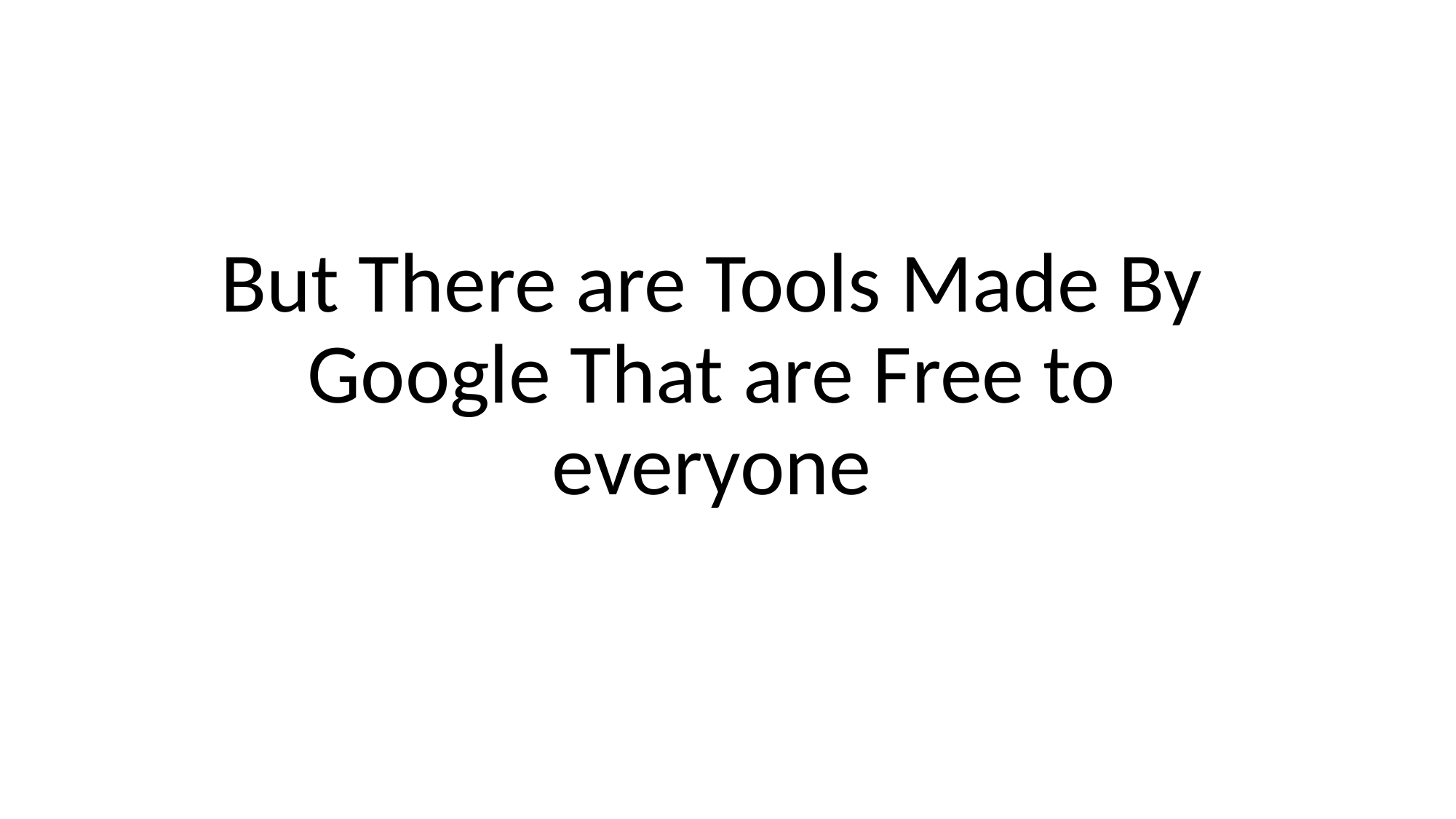

# But There are Tools Made By Google That are Free to everyone